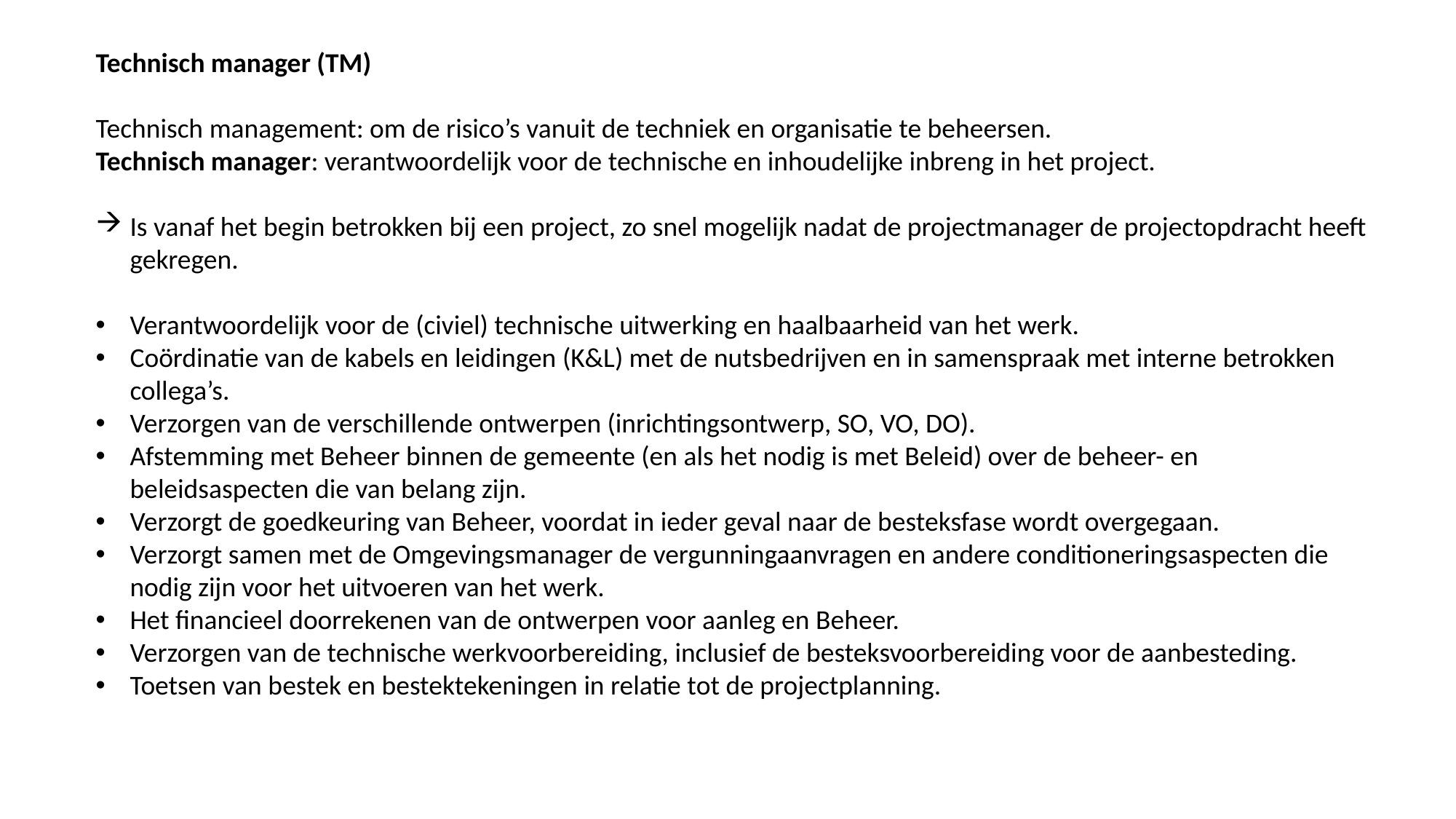

Technisch manager (TM)

Technisch management: om de risico’s vanuit de techniek en organisatie te beheersen.
Technisch manager: verantwoordelijk voor de technische en inhoudelijke inbreng in het project.
Is vanaf het begin betrokken bij een project, zo snel mogelijk nadat de projectmanager de projectopdracht heeft gekregen.

Verantwoordelijk voor de (civiel) technische uitwerking en haalbaarheid van het werk.
Coördinatie van de kabels en leidingen (K&L) met de nutsbedrijven en in samenspraak met interne betrokken collega’s.
Verzorgen van de verschillende ontwerpen (inrichtingsontwerp, SO, VO, DO).
Afstemming met Beheer binnen de gemeente (en als het nodig is met Beleid) over de beheer- en beleidsaspecten die van belang zijn.
Verzorgt de goedkeuring van Beheer, voordat in ieder geval naar de besteksfase wordt overgegaan.
Verzorgt samen met de Omgevingsmanager de vergunningaanvragen en andere conditioneringsaspecten die nodig zijn voor het uitvoeren van het werk.
Het financieel doorrekenen van de ontwerpen voor aanleg en Beheer.
Verzorgen van de technische werkvoorbereiding, inclusief de besteksvoorbereiding voor de aanbesteding.
Toetsen van bestek en bestektekeningen in relatie tot de projectplanning.